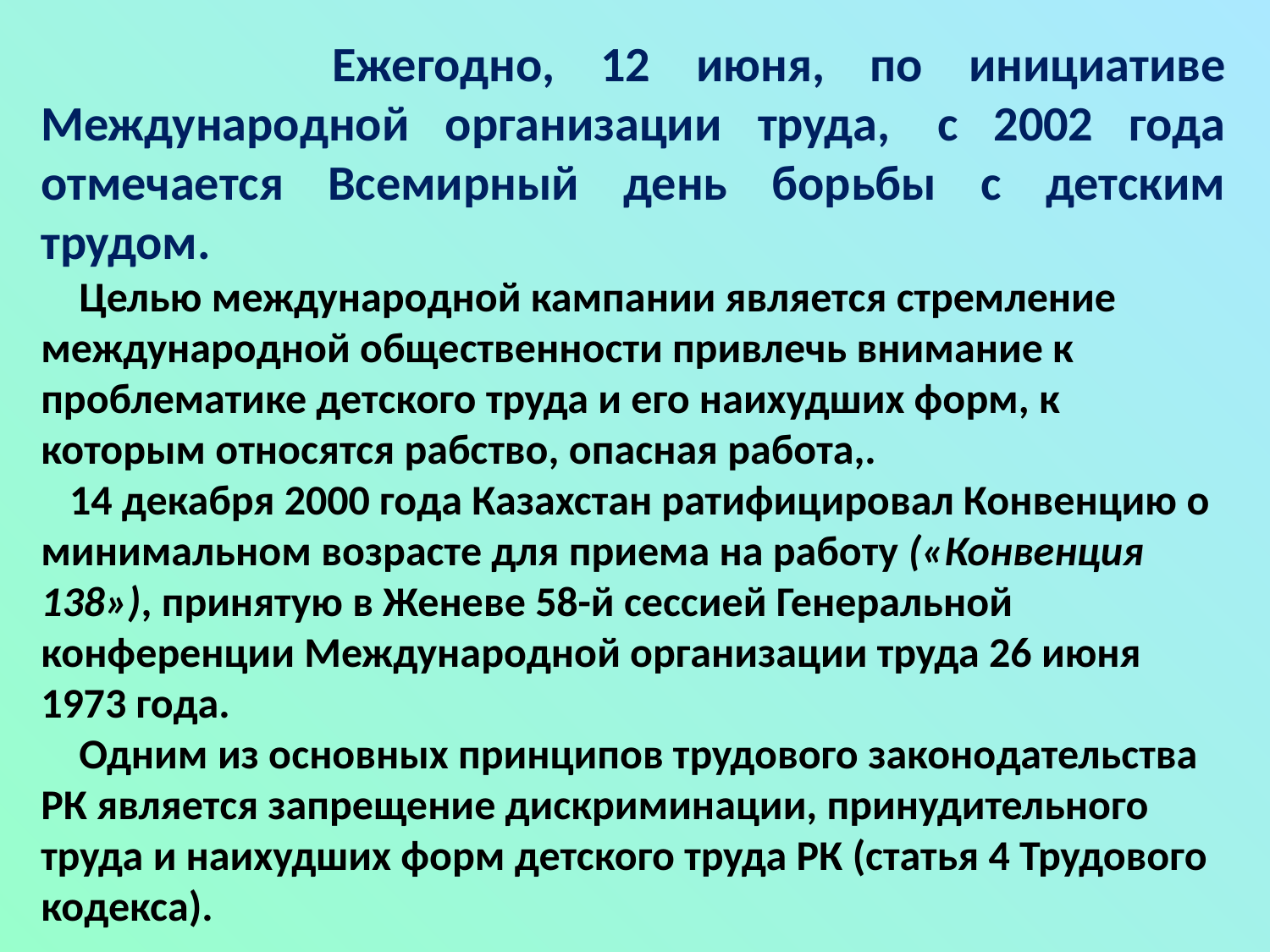

Ежегодно, 12 июня, по инициативе Международной организации труда,  с 2002 года отмечается Всемирный день борьбы с детским трудом.
    Целью международной кампании является стремление международной общественности привлечь внимание к проблематике детского труда и его наихудших форм, к которым относятся рабство, опасная работа,.
   14 декабря 2000 года Казахстан ратифицировал Конвенцию о минимальном возрасте для приема на работу («Конвенция 138»), принятую в Женеве 58-й сессией Генеральной конференции Международной организации труда 26 июня 1973 года.
    Одним из основных принципов трудового законодательства РК является запрещение дискриминации, принудительного труда и наихудших форм детского труда РК (статья 4 Трудового кодекса).